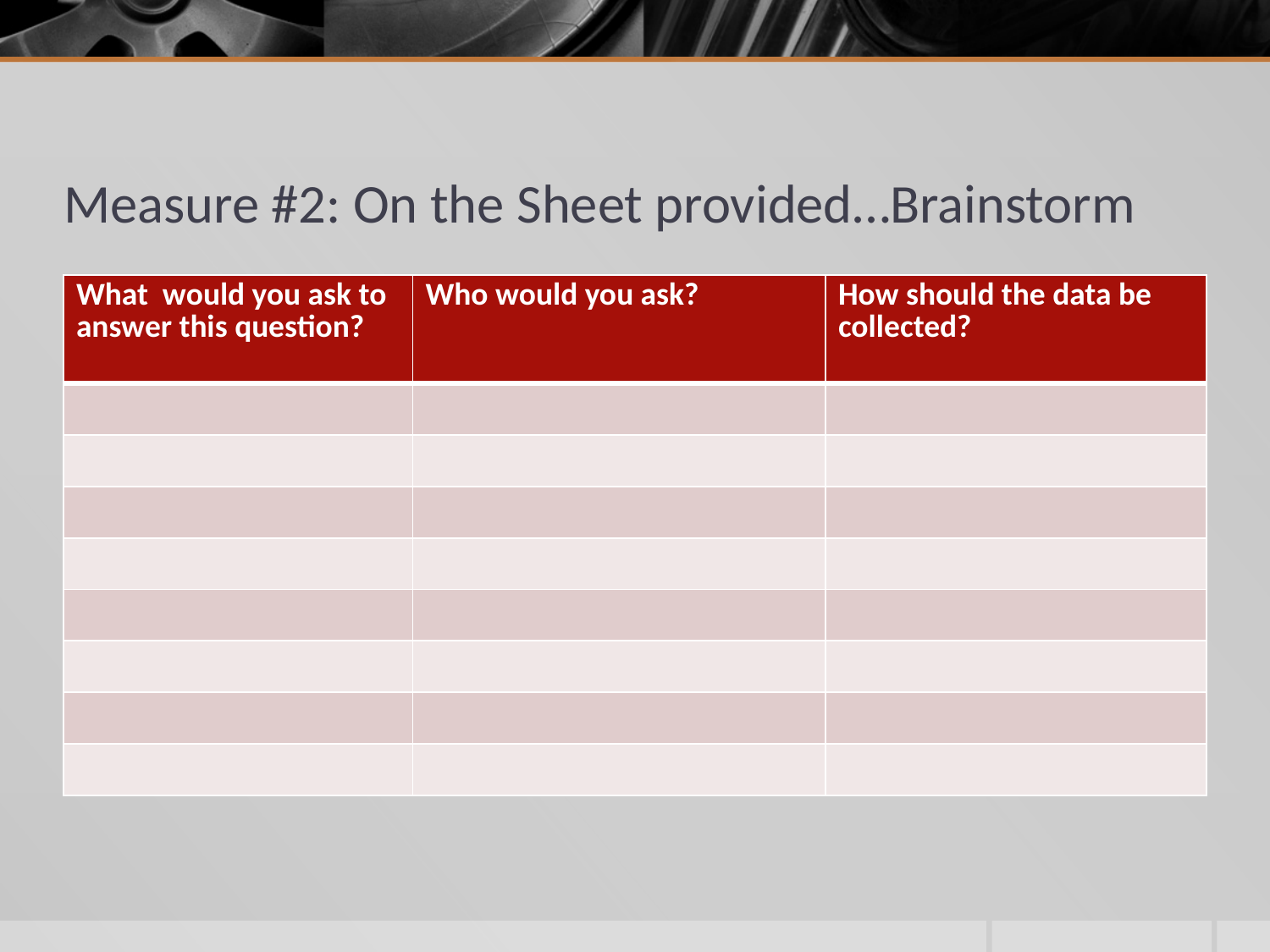

# Measure #2: On the Sheet provided…Brainstorm
| What would you ask to answer this question? | Who would you ask? | How should the data be collected? |
| --- | --- | --- |
|  |  |  |
|  |  |  |
|  |  |  |
|  |  |  |
|  |  |  |
|  |  |  |
|  |  |  |
|  |  |  |